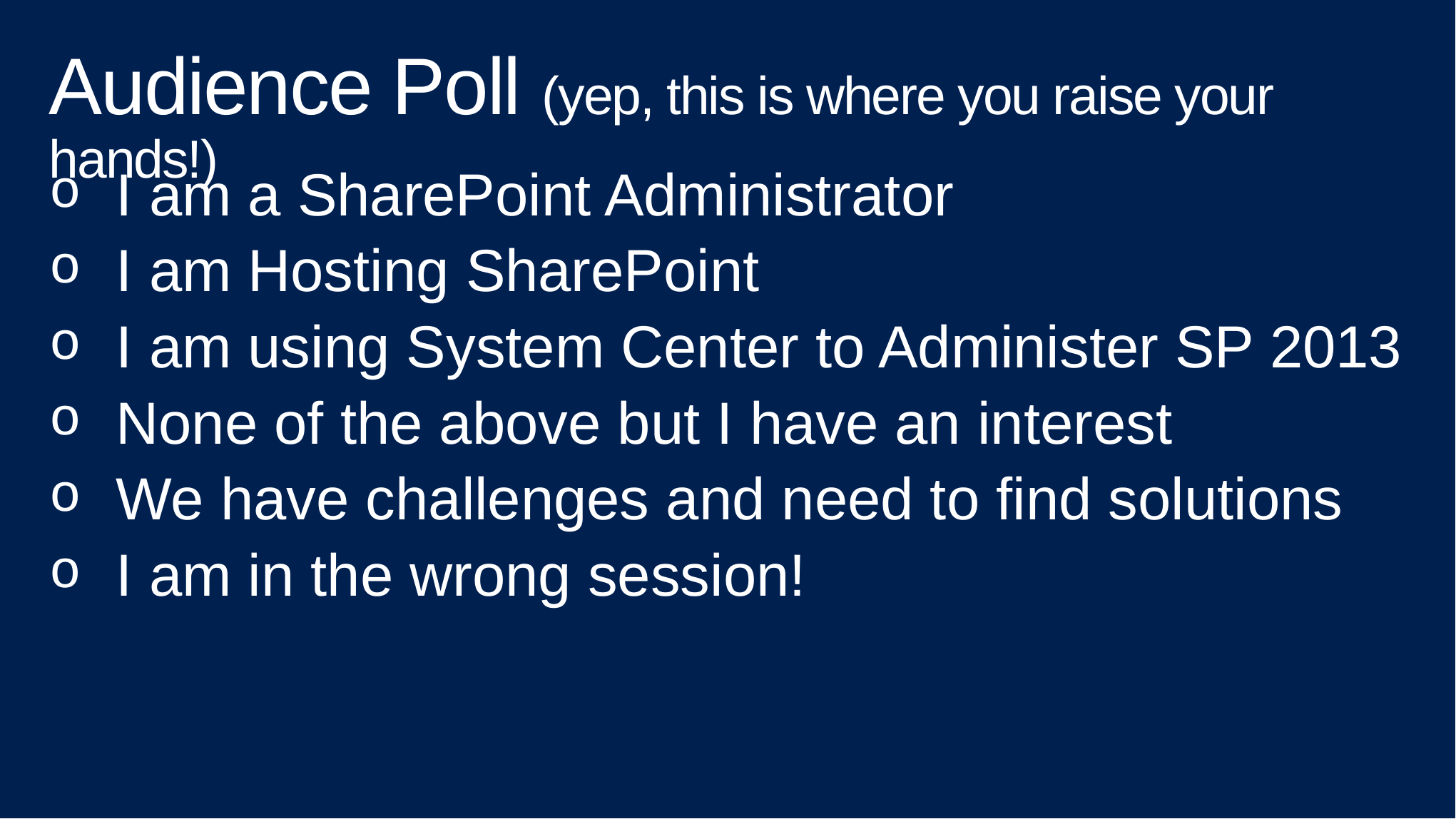

# Audience Poll (yep, this is where you raise your hands!)
I am a SharePoint Administrator
I am Hosting SharePoint
I am using System Center to Administer SP 2013
None of the above but I have an interest
We have challenges and need to find solutions
I am in the wrong session!